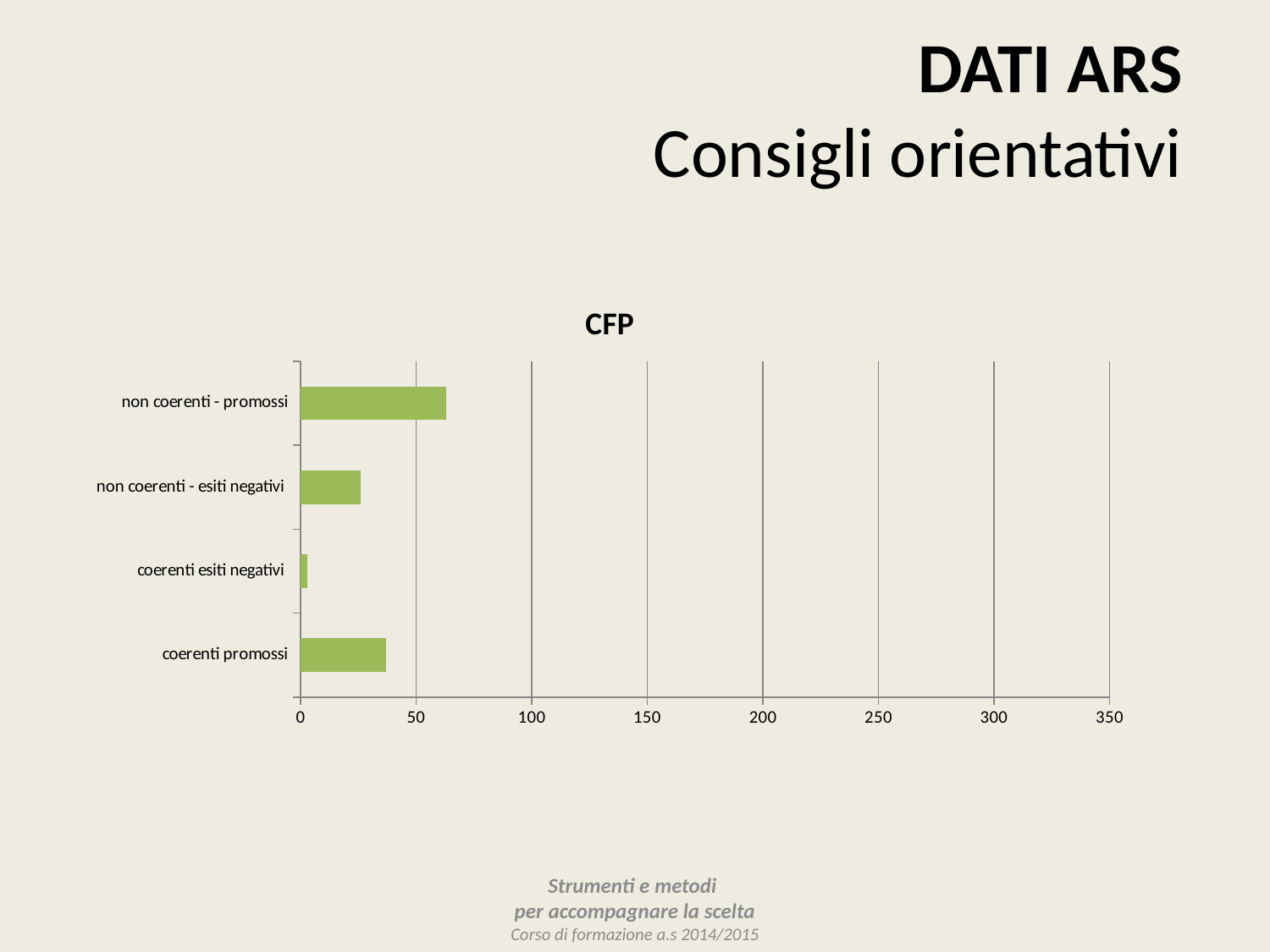

DATI ARS
Consigli orientativi

### Chart:

| Category | CFP |
|---|---|
| coerenti promossi | 37.0 |
| coerenti esiti negativi  | 3.0 |
| non coerenti - esiti negativi  | 26.0 |
| non coerenti - promossi | 63.0 |
Strumenti e metodi
per accompagnare la scelta
Corso di formazione a.s 2014/2015